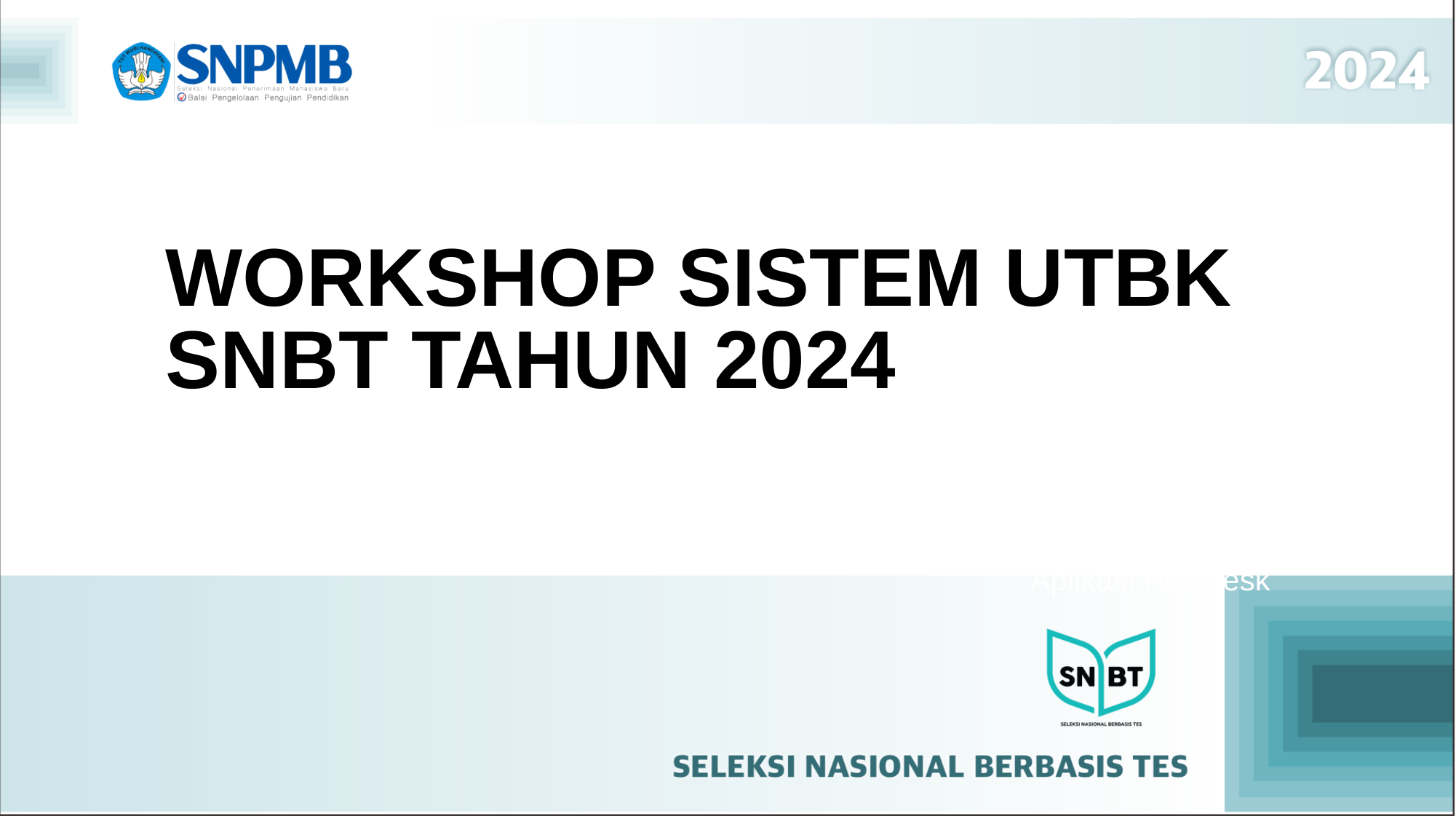

# WORKSHOP SISTEM UTBK SNBT TAHUN 2024
Aplikasi Helpdesk